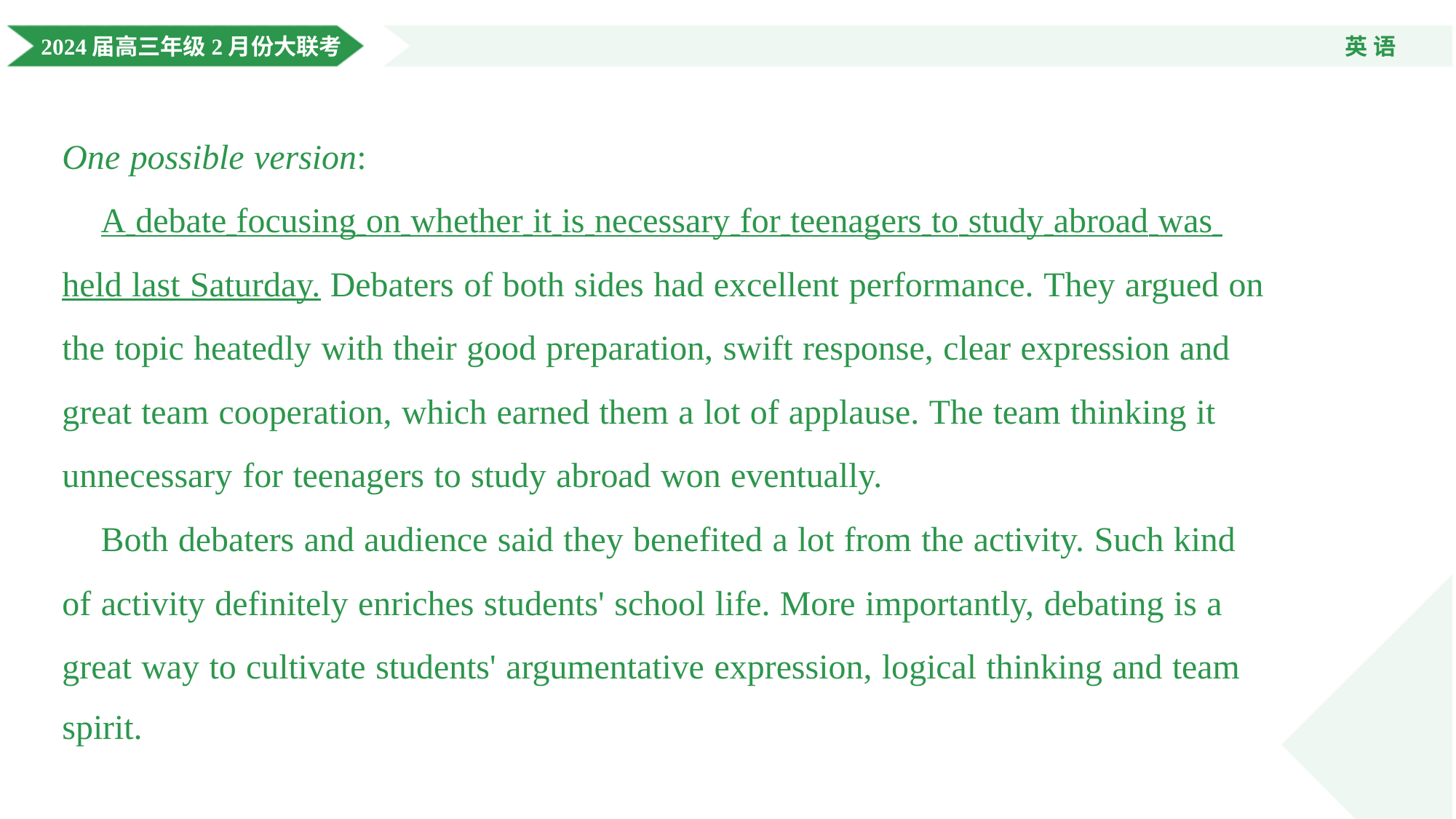

One possible version:
    A debate focusing on whether it is necessary for teenagers to study abroad was
held last Saturday. Debaters of both sides had excellent performance. They argued on
the topic heatedly with their good preparation, swift response, clear expression and
great team cooperation, which earned them a lot of applause. The team thinking it
unnecessary for teenagers to study abroad won eventually.
    Both debaters and audience said they benefited a lot from the activity. Such kind
of activity definitely enriches students' school life. More importantly, debating is a
great way to cultivate students' argumentative expression, logical thinking and team
spirit.